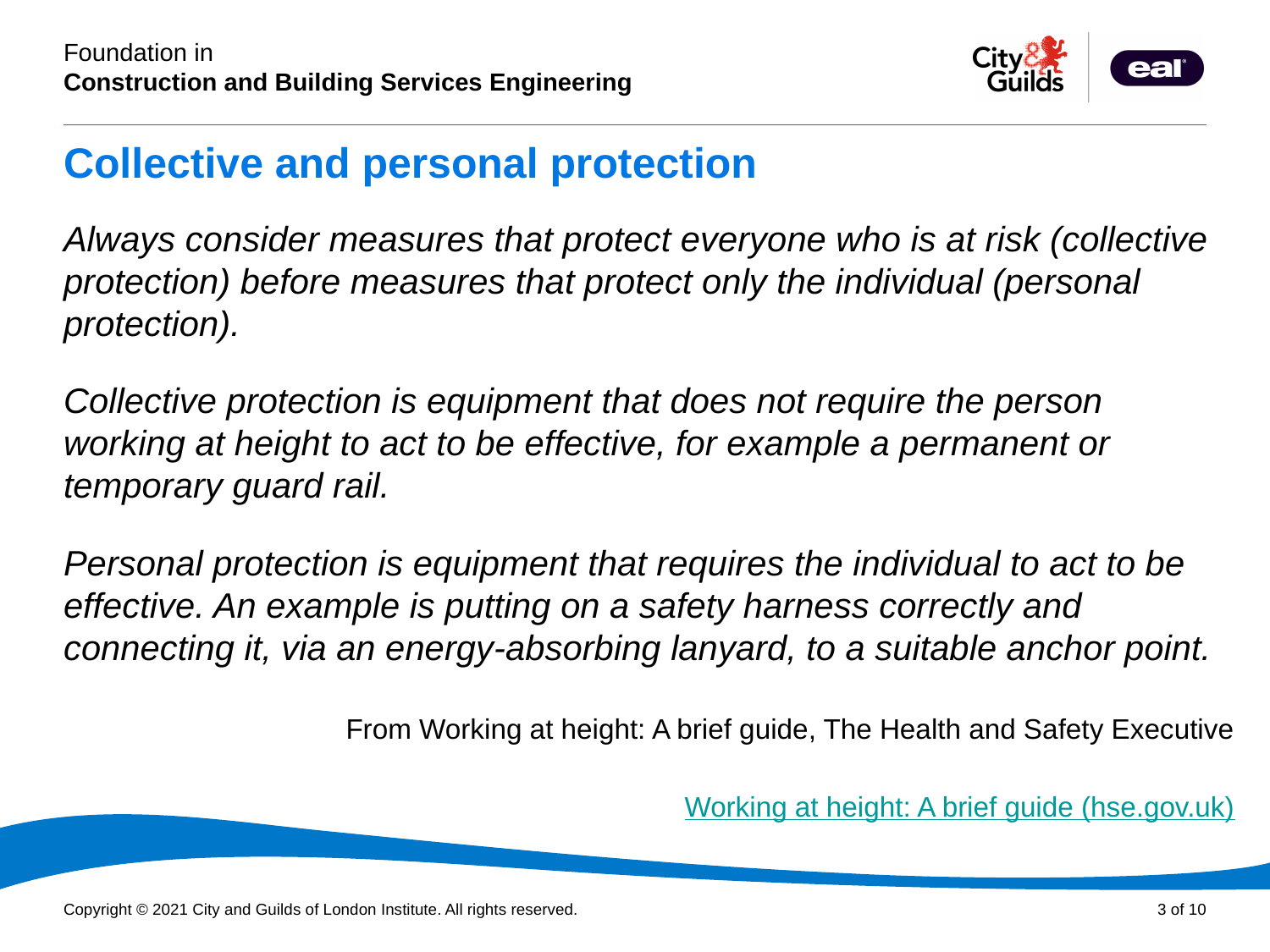

# Collective and personal protection
Always consider measures that protect everyone who is at risk (collective protection) before measures that protect only the individual (personal protection).
Collective protection is equipment that does not require the person working at height to act to be effective, for example a permanent or temporary guard rail.
Personal protection is equipment that requires the individual to act to be effective. An example is putting on a safety harness correctly and connecting it, via an energy-absorbing lanyard, to a suitable anchor point.
From Working at height: A brief guide, The Health and Safety Executive
Working at height: A brief guide (hse.gov.uk)